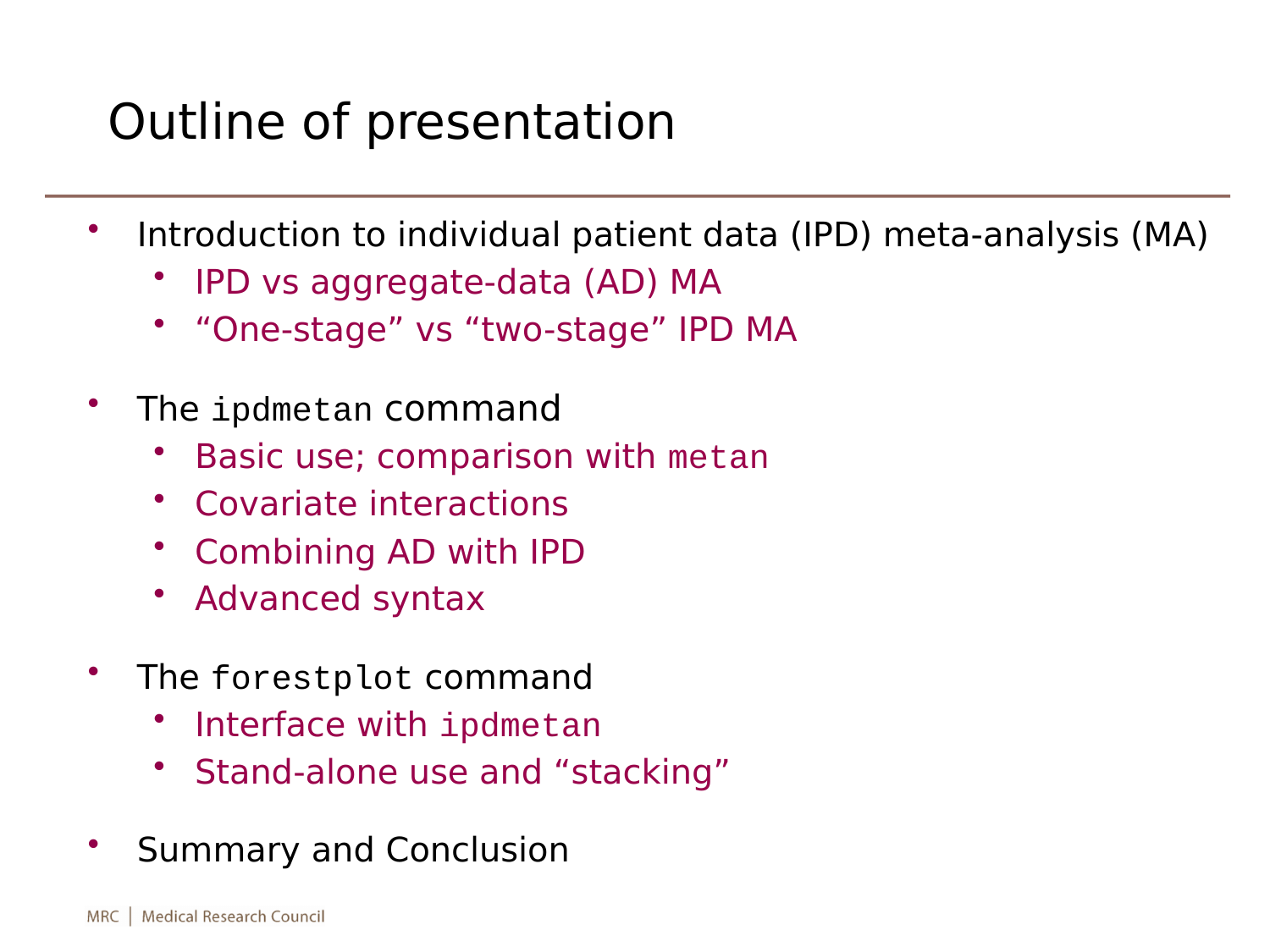

# Outline of presentation
Introduction to individual patient data (IPD) meta-analysis (MA)
IPD vs aggregate-data (AD) MA
“One-stage” vs “two-stage” IPD MA

The ipdmetan command
Basic use; comparison with metan
Covariate interactions
Combining AD with IPD
Advanced syntax

The forestplot command
Interface with ipdmetan
Stand-alone use and “stacking”

Summary and Conclusion